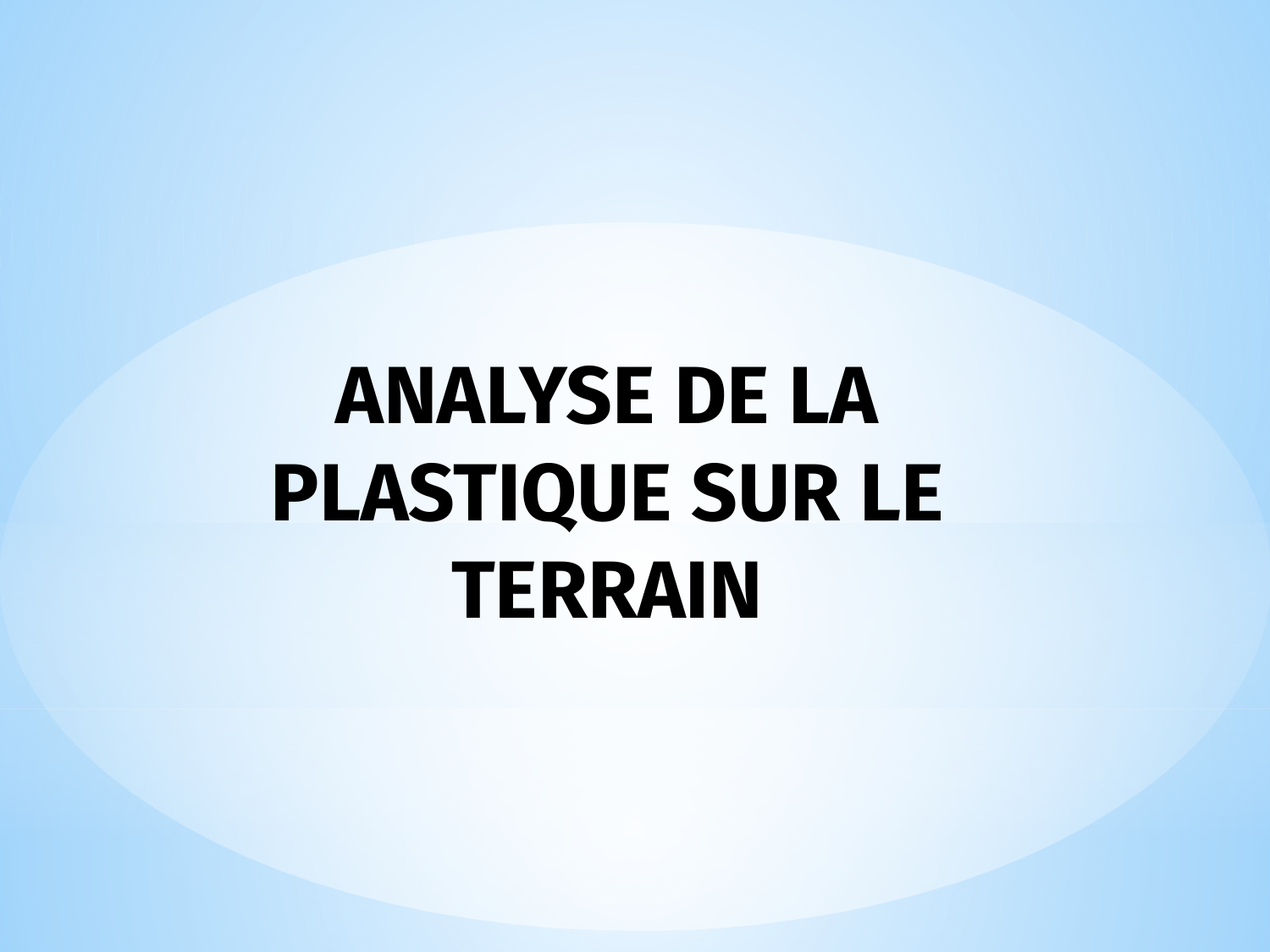

# ANALYSE DE LA PLASTIQUE SUR LE TERRAIN